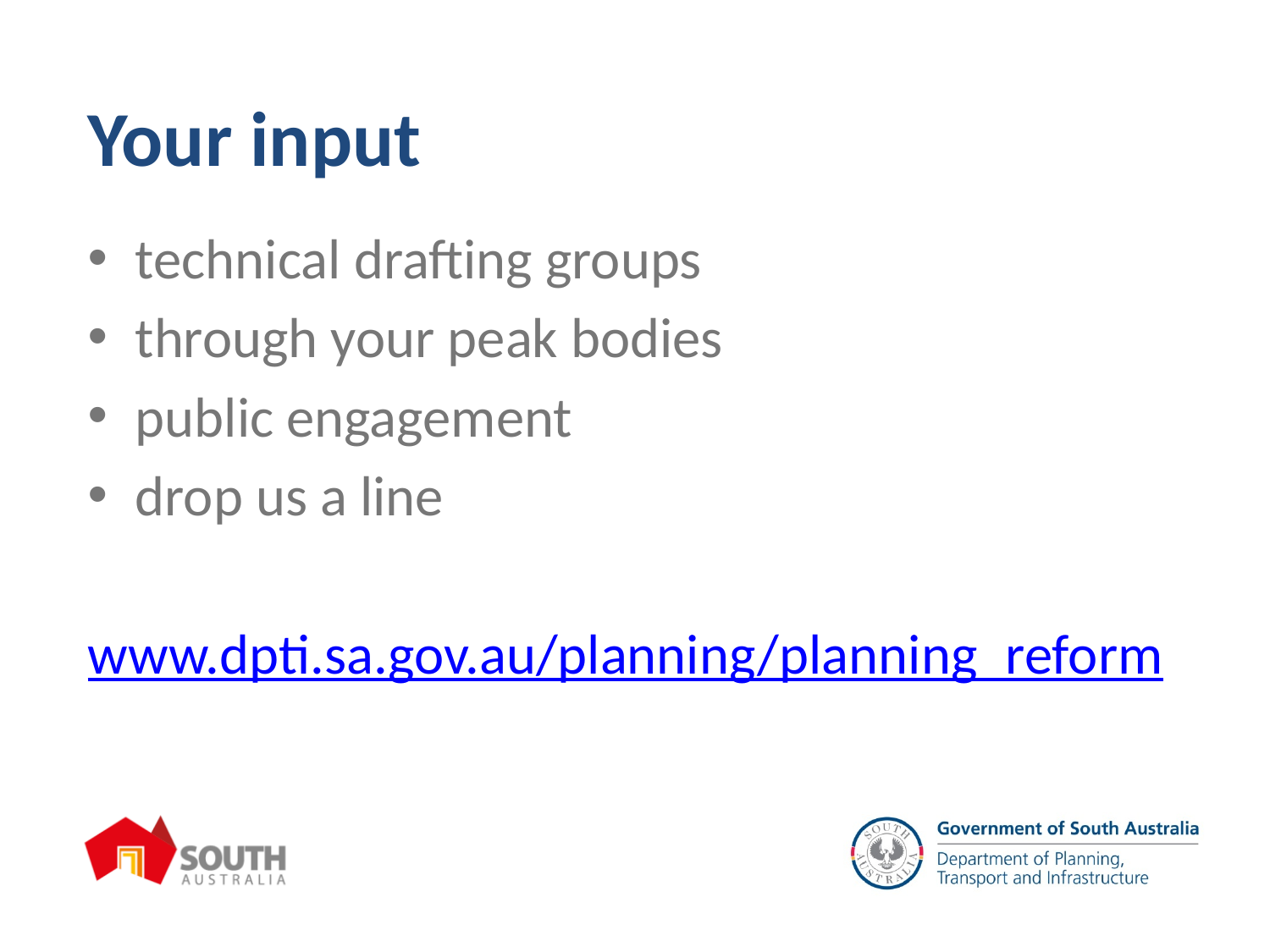

# Your input
technical drafting groups
through your peak bodies
public engagement
drop us a line

www.dpti.sa.gov.au/planning/planning_reform